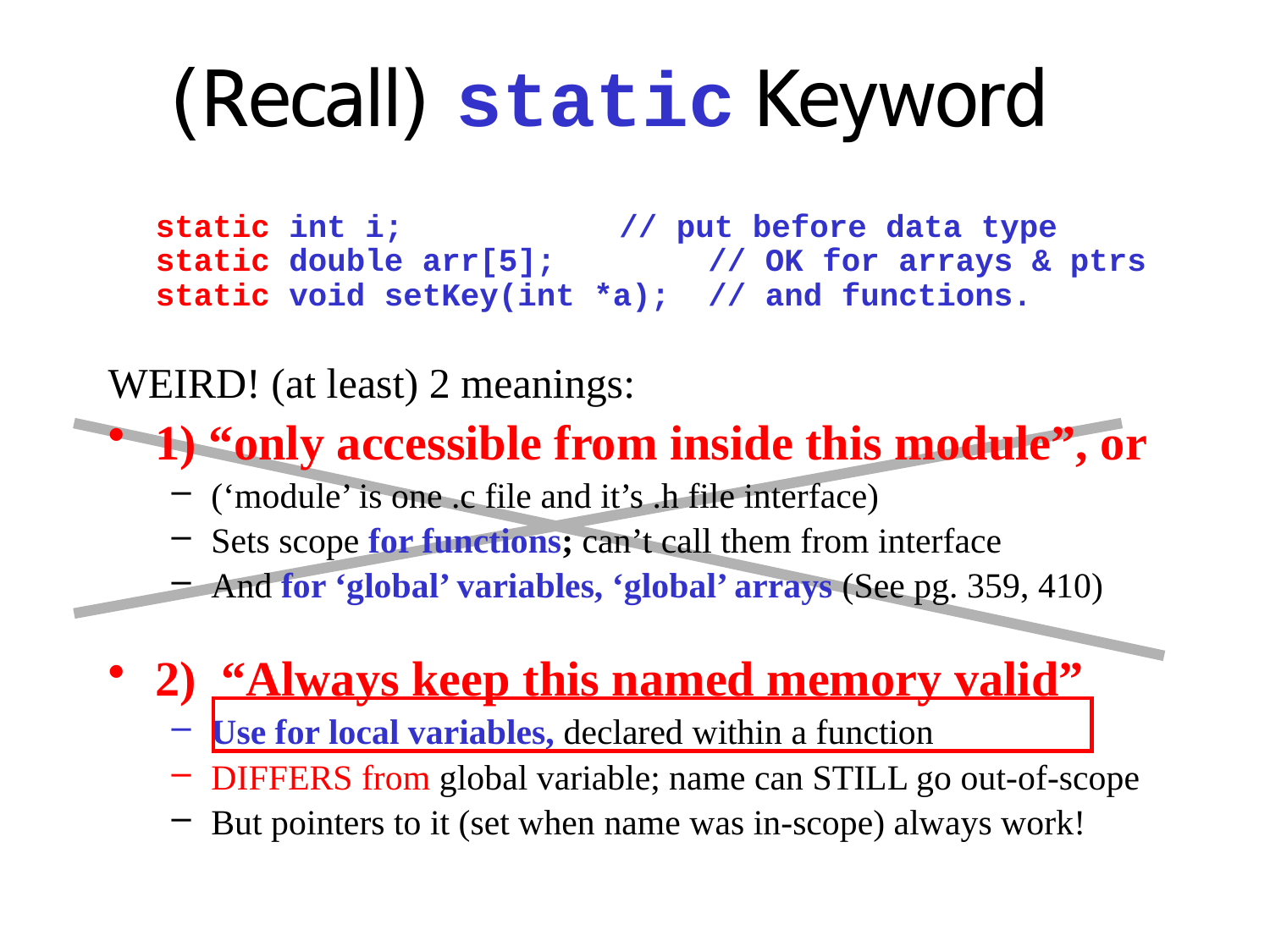

# (Recall) static Keyword
static int i;	           // put before data type
static double arr[5];        // OK for arrays & ptrs
static void setKey(int *a);  // and functions.

WEIRD! (at least) 2 meanings:
1) “only accessible from inside this module”, or
(‘module’ is one .c file and it’s .h file interface)
Sets scope for functions; can’t call them from interface
And for ‘global’ variables, ‘global’ arrays (See pg. 359, 410)
2)  “Always keep this named memory valid”
Use for local variables, declared within a function
DIFFERS from global variable; name can STILL go out-of-scope
But pointers to it (set when name was in-scope) always work!